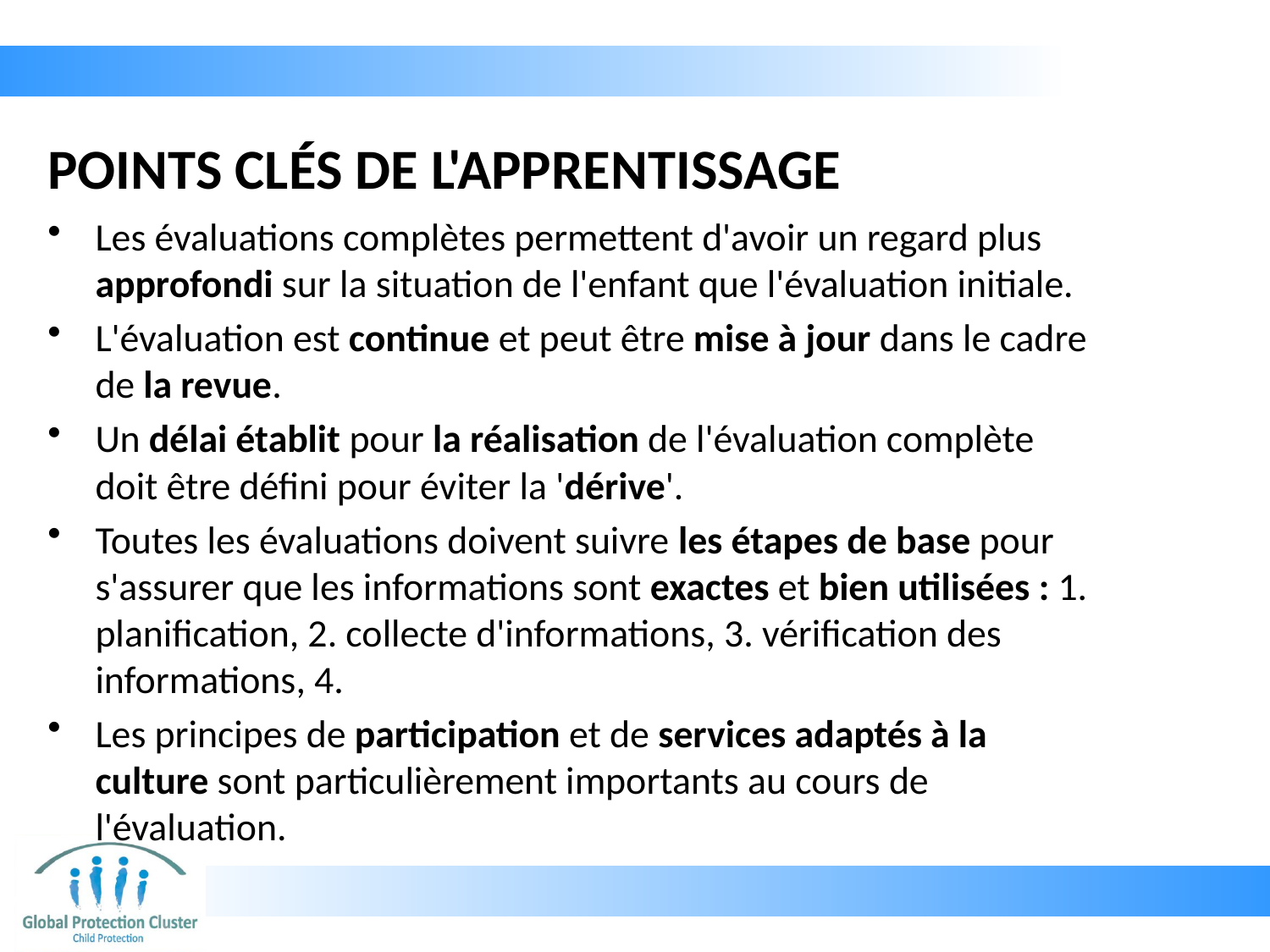

# POINTS CLÉS DE L'APPRENTISSAGE
Les évaluations complètes permettent d'avoir un regard plus approfondi sur la situation de l'enfant que l'évaluation initiale.
L'évaluation est continue et peut être mise à jour dans le cadre de la revue.
Un délai établit pour la réalisation de l'évaluation complète doit être défini pour éviter la 'dérive'.
Toutes les évaluations doivent suivre les étapes de base pour s'assurer que les informations sont exactes et bien utilisées : 1. planification, 2. collecte d'informations, 3. vérification des informations, 4.
Les principes de participation et de services adaptés à la culture sont particulièrement importants au cours de l'évaluation.